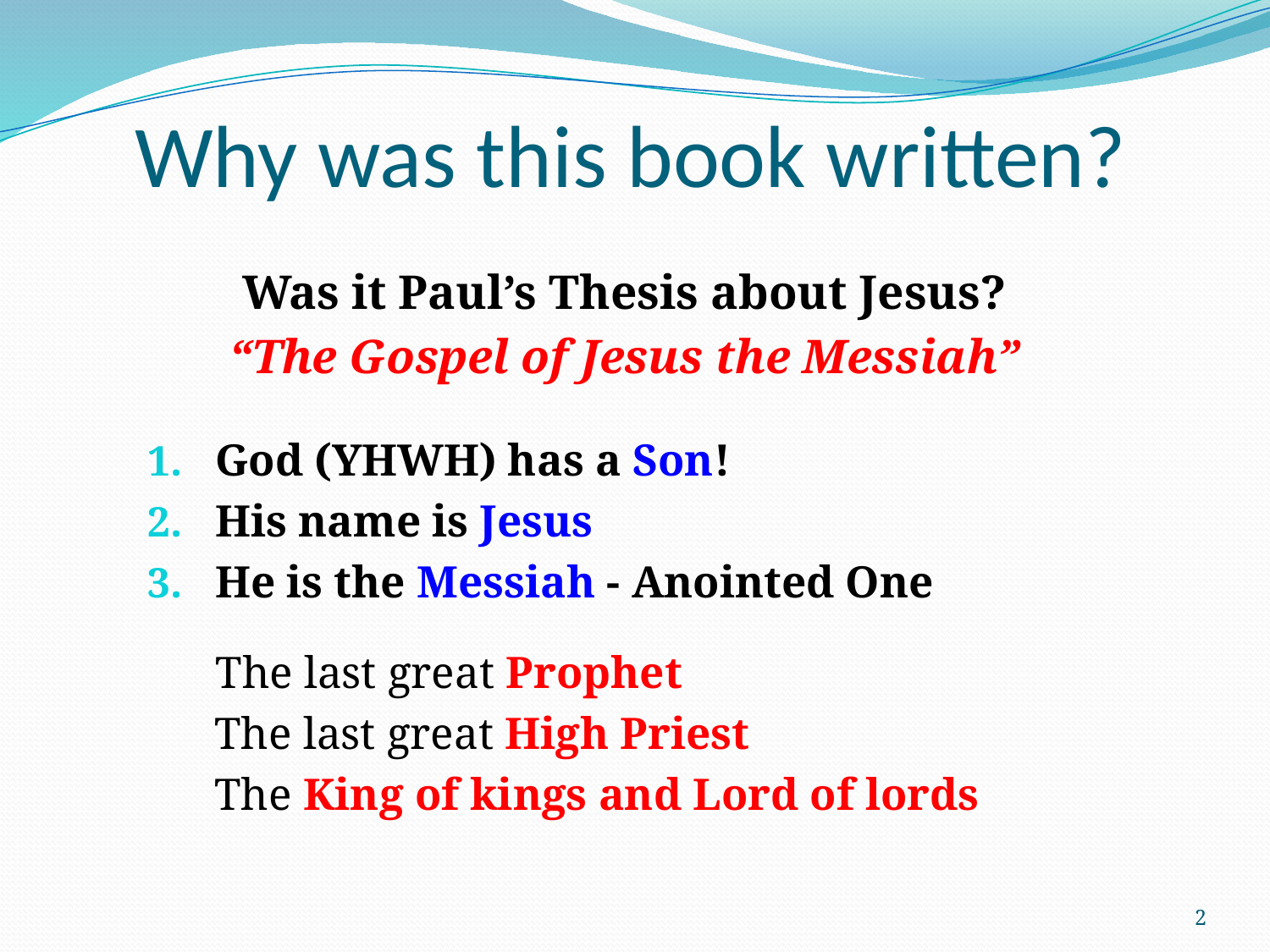

# Why was this book written?
Was it Paul’s Thesis about Jesus?
“The Gospel of Jesus the Messiah”

God (YHWH) has a Son!
His name is Jesus
He is the Messiah - Anointed One

       The last great Prophet
      The last great High Priest
      The King of kings and Lord of lords

2